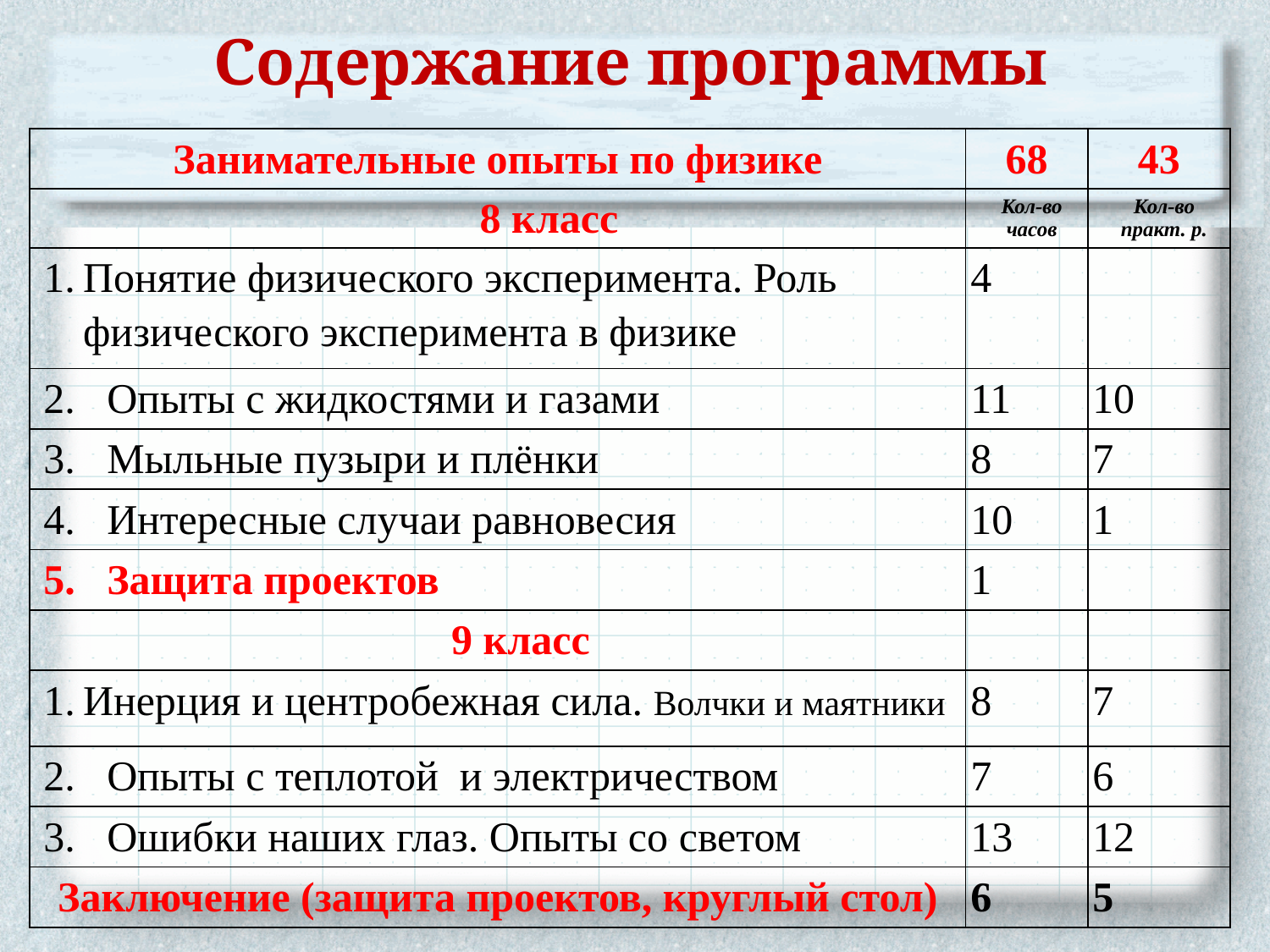

# Содержание программы
| Занимательные опыты по физике | 68 | 43 |
| --- | --- | --- |
| 8 класс | Кол-во часов | Кол-во практ. р. |
| Понятие физического эксперимента. Роль физического эксперимента в физике | 4 |  |
| Опыты с жидкостями и газами | 11 | 10 |
| Мыльные пузыри и плёнки | 8 | 7 |
| Интересные случаи равновесия | 10 | 1 |
| Защита проектов | 1 |  |
| 9 класс |  |  |
| Инерция и центробежная сила. Волчки и маятники | 8 | 7 |
| Опыты с теплотой и электричеством | 7 | 6 |
| Ошибки наших глаз. Опыты со светом | 13 | 12 |
| Заключение (защита проектов, круглый стол) | 6 | 5 |